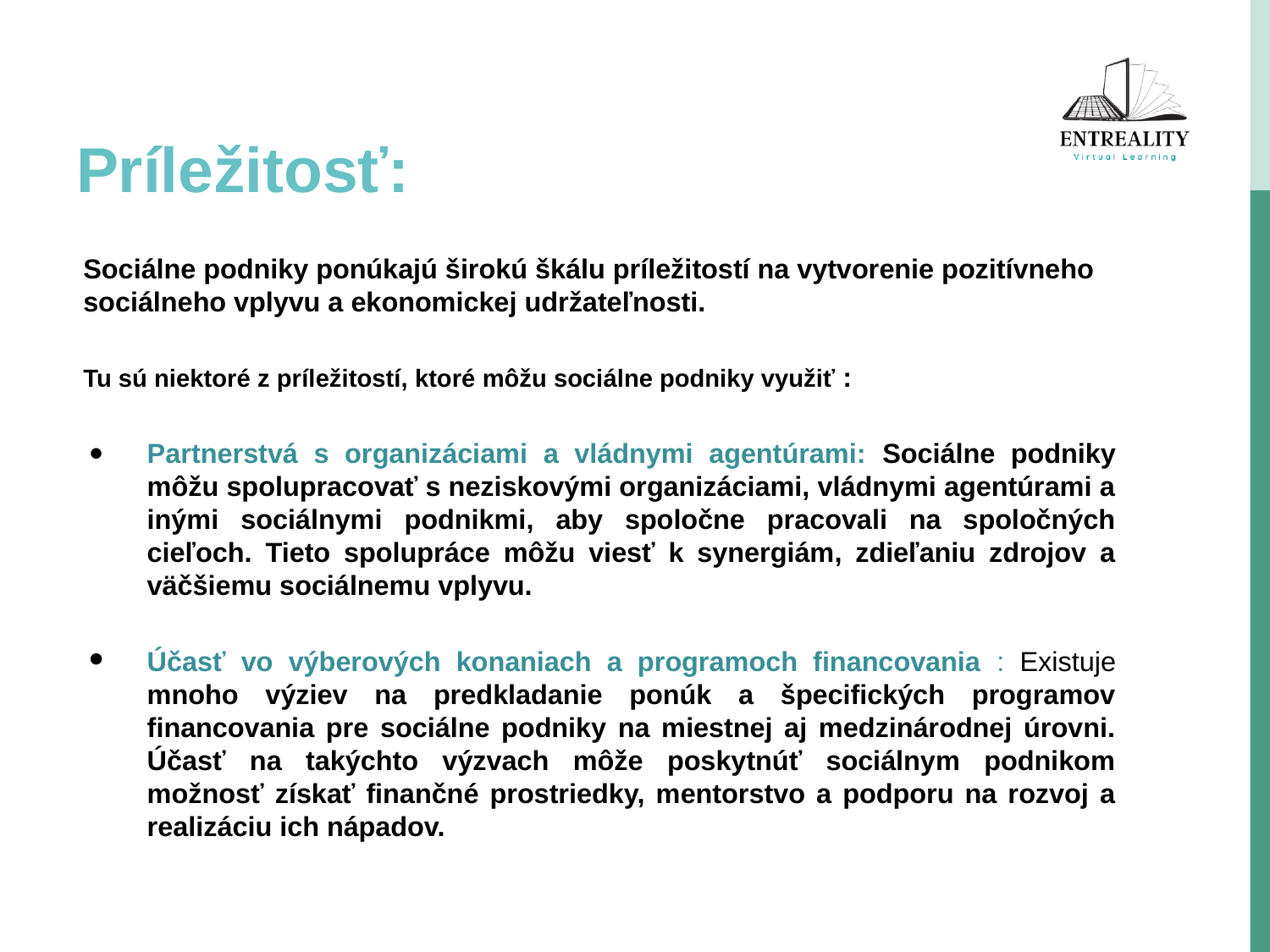

# Príležitosť:
Sociálne podniky ponúkajú širokú škálu príležitostí na vytvorenie pozitívneho sociálneho vplyvu a ekonomickej udržateľnosti.

Tu sú niektoré z príležitostí, ktoré môžu sociálne podniky využiť :

Partnerstvá s organizáciami a vládnymi agentúrami: Sociálne podniky môžu spolupracovať s neziskovými organizáciami, vládnymi agentúrami a inými sociálnymi podnikmi, aby spoločne pracovali na spoločných cieľoch. Tieto spolupráce môžu viesť k synergiám, zdieľaniu zdrojov a väčšiemu sociálnemu vplyvu.

Účasť vo výberových konaniach a programoch financovania : Existuje mnoho výziev na predkladanie ponúk a špecifických programov financovania pre sociálne podniky na miestnej aj medzinárodnej úrovni. Účasť na takýchto výzvach môže poskytnúť sociálnym podnikom možnosť získať finančné prostriedky, mentorstvo a podporu na rozvoj a realizáciu ich nápadov.